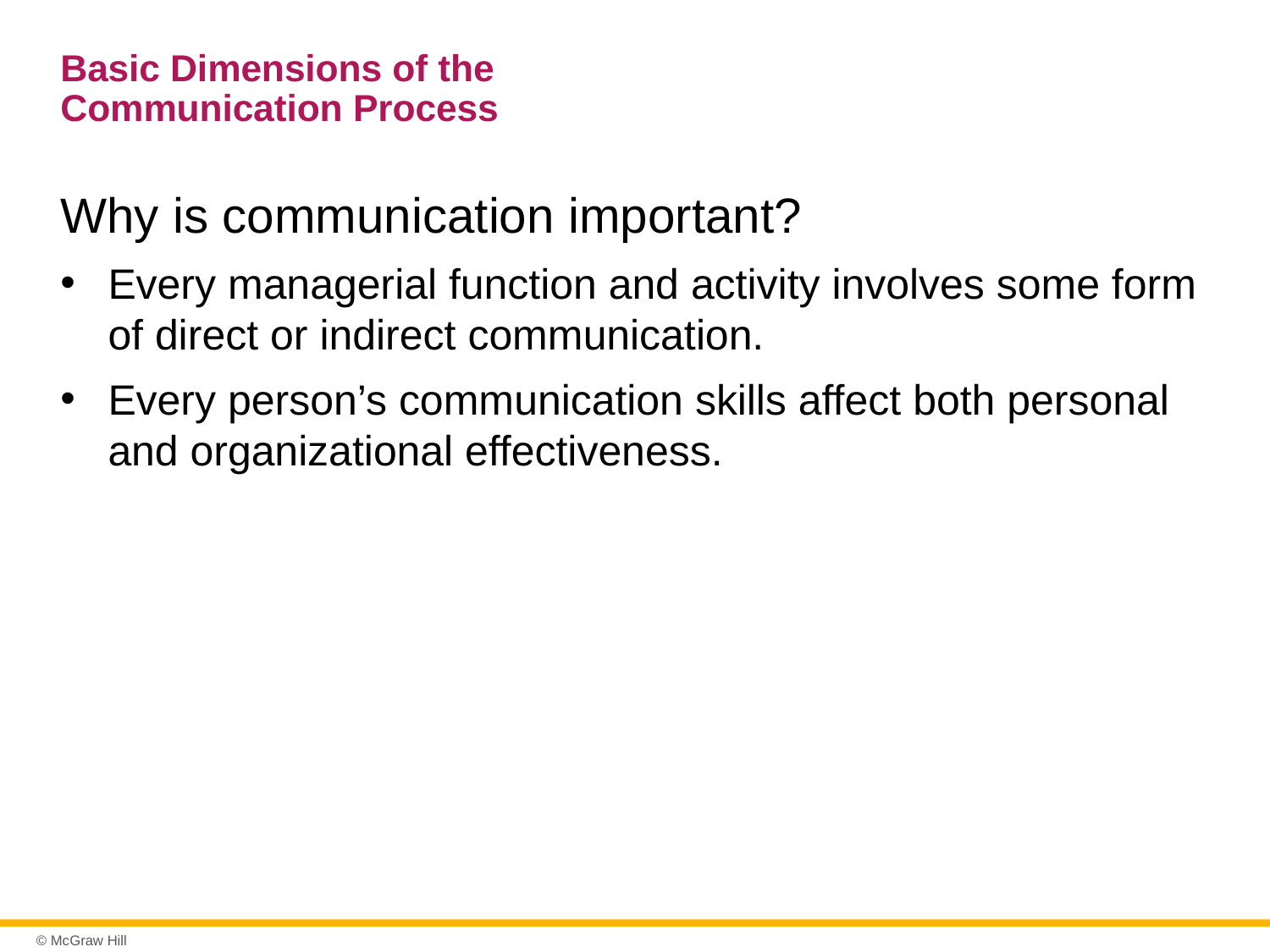

# Basic Dimensions of the Communication Process
Why is communication important?
Every managerial function and activity involves some form of direct or indirect communication.
Every person’s communication skills affect both personal and organizational effectiveness.